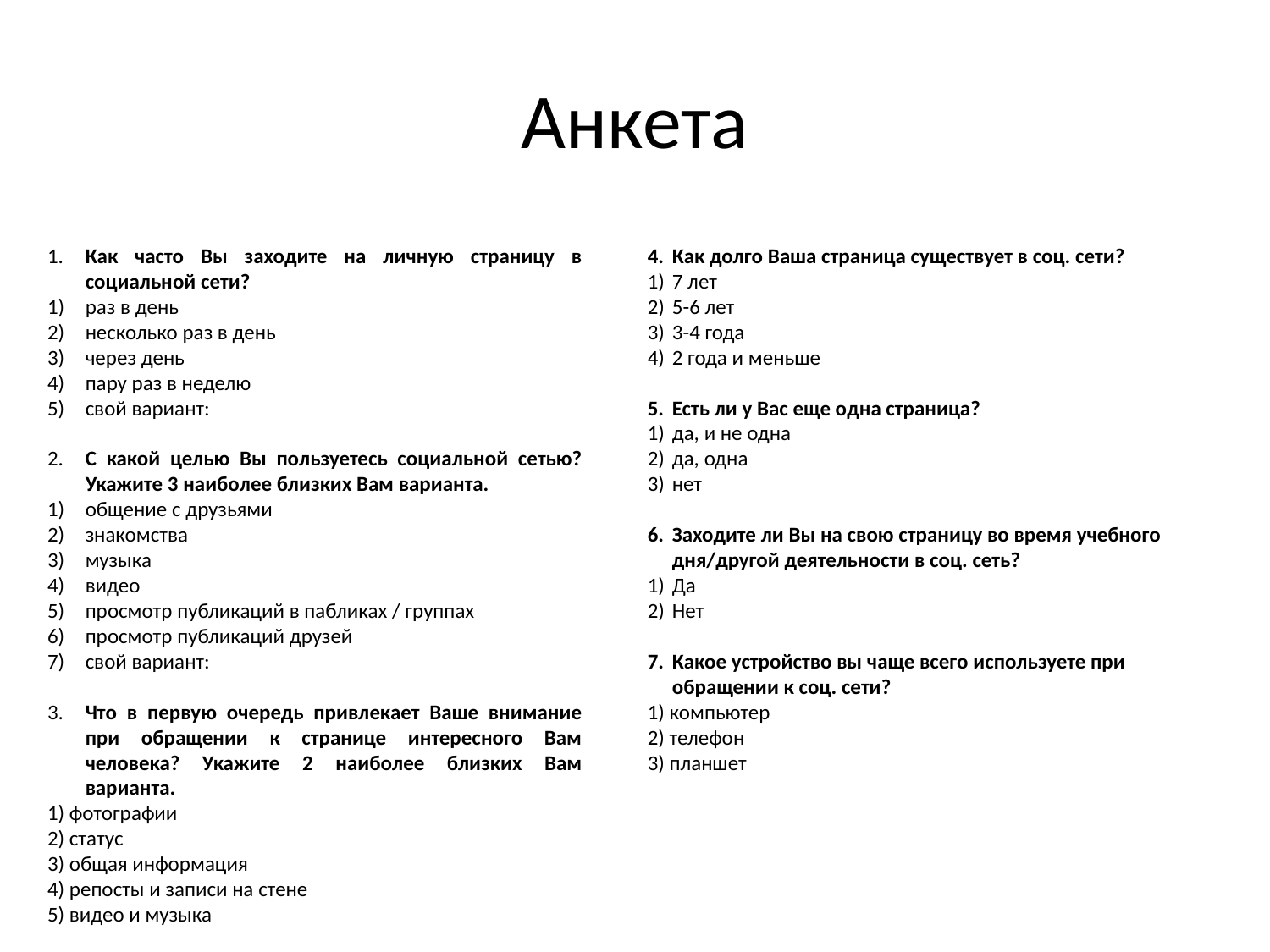

# Анкета
1.	Как часто Вы заходите на личную страницу в социальной сети?
1)	раз в день
2)	несколько раз в день
3)	через день
4)	пару раз в неделю
5)	свой вариант:

2.	С какой целью Вы пользуетесь социальной сетью? Укажите 3 наиболее близких Вам варианта.
1)	общение с друзьями
2)	знакомства
3)	музыка
4)	видео
5)	просмотр публикаций в пабликах / группах
6)	просмотр публикаций друзей
7)	свой вариант:

3.	Что в первую очередь привлекает Ваше внимание при обращении к странице интересного Вам человека? Укажите 2 наиболее близких Вам варианта.
1) фотографии
2) статус
3) общая информация
4) репосты и записи на стене
5) видео и музыка
4.	Как долго Ваша страница существует в соц. сети?
1)	7 лет
2)	5-6 лет
3)	3-4 года
4)	2 года и меньше

5.	Есть ли у Вас еще одна страница?
1)	да, и не одна
2)	да, одна
3)	нет

6.	Заходите ли Вы на свою страницу во время учебного дня/другой деятельности в соц. сеть?
1)	Да
2)	Нет

7.	Какое устройство вы чаще всего используете при обращении к соц. сети?
1) компьютер
2) телефон
3) планшет